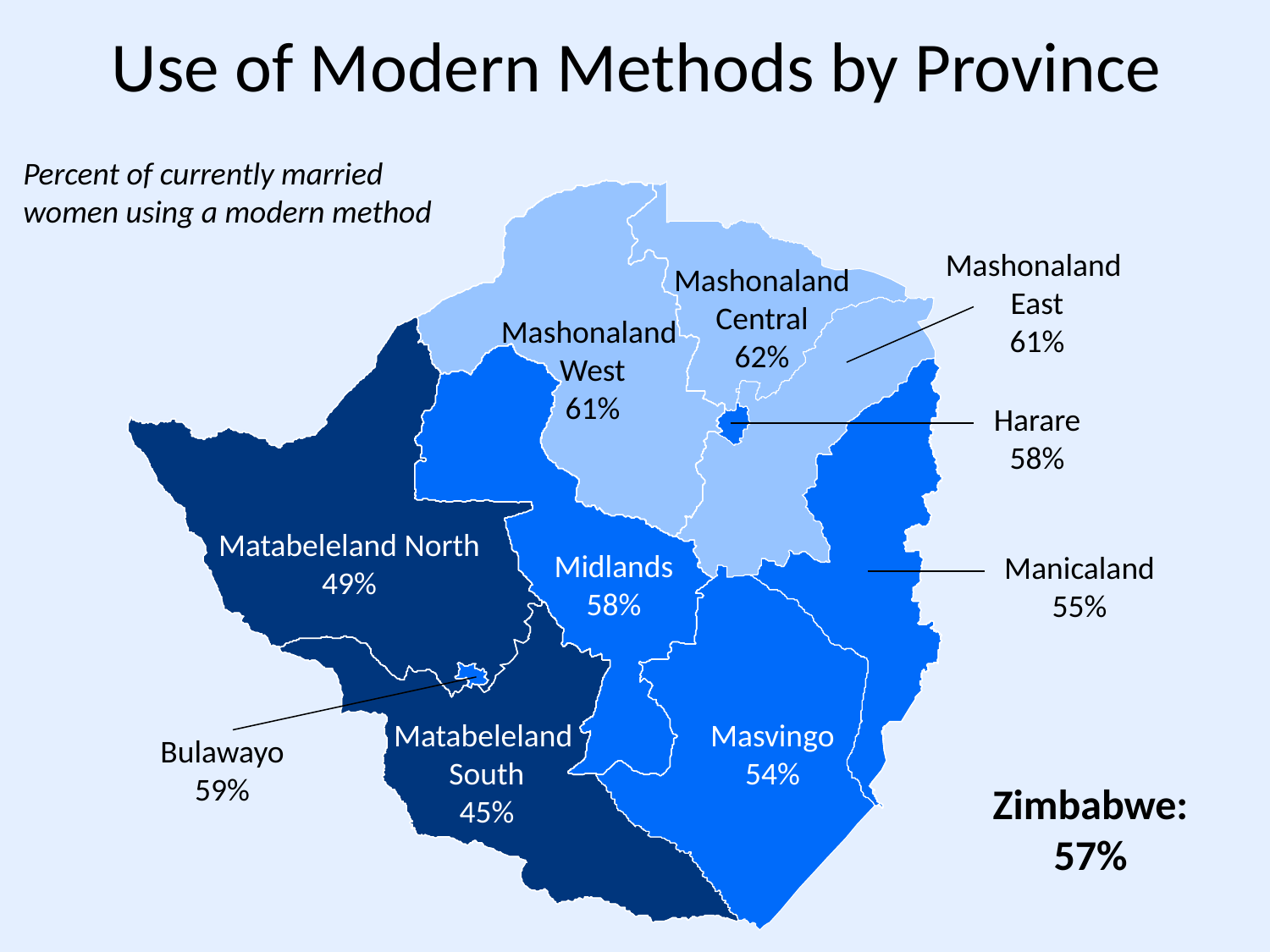

Use of Modern Methods by Province
Percent of currently married women using a modern method

Mashonaland
East
61%
Mashonaland Central
62%

Mashonaland
West
61%

Harare
58%

Matabeleland North
49%
Midlands
58%
Manicaland
55%

Matabeleland
South
45%
Masvingo
54%
Bulawayo
59%
Zimbabwe:
57%